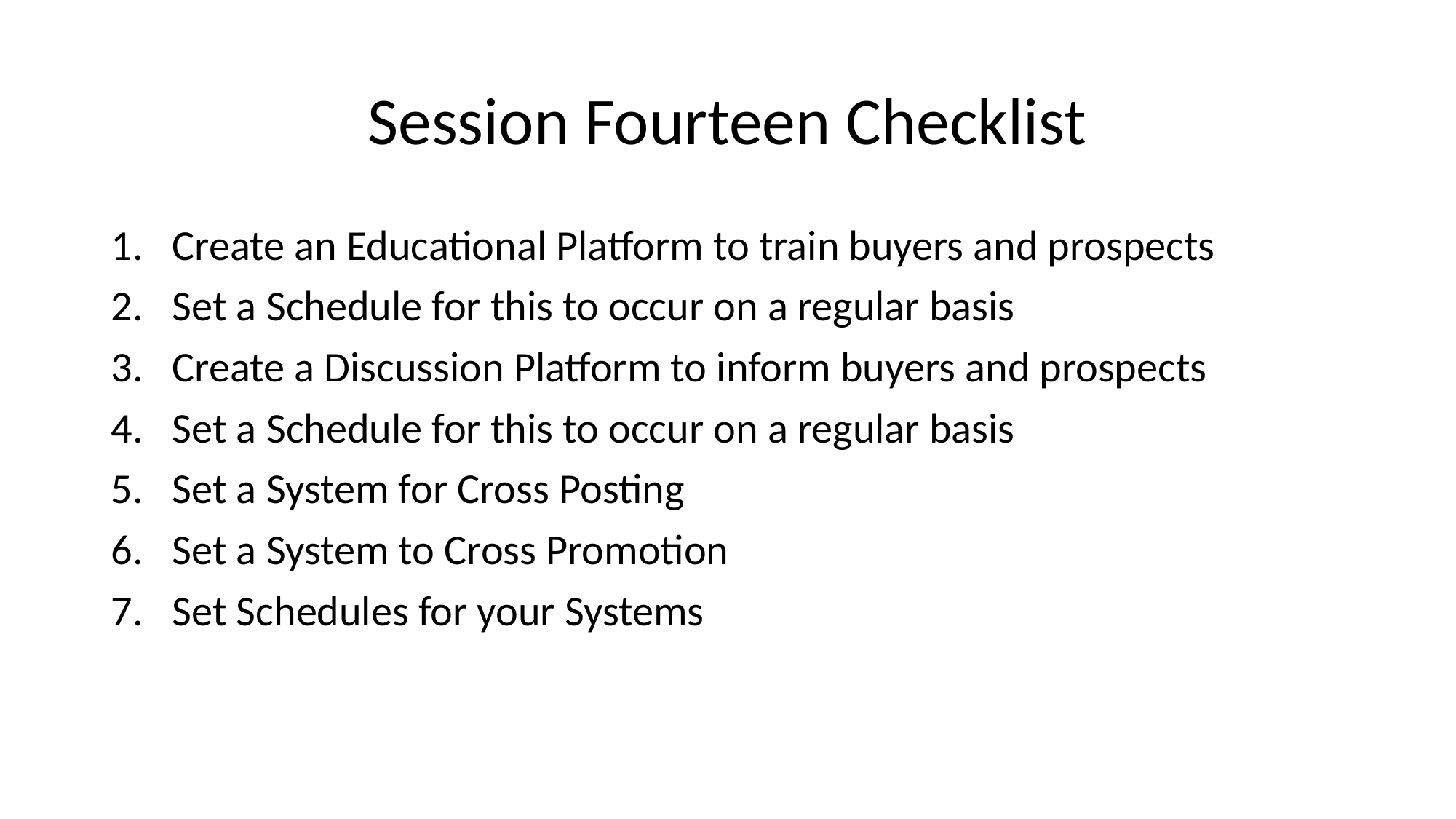

# Session Fourteen Checklist
Create an Educational Platform to train buyers and prospects
Set a Schedule for this to occur on a regular basis
Create a Discussion Platform to inform buyers and prospects
Set a Schedule for this to occur on a regular basis
Set a System for Cross Posting
Set a System to Cross Promotion
Set Schedules for your Systems